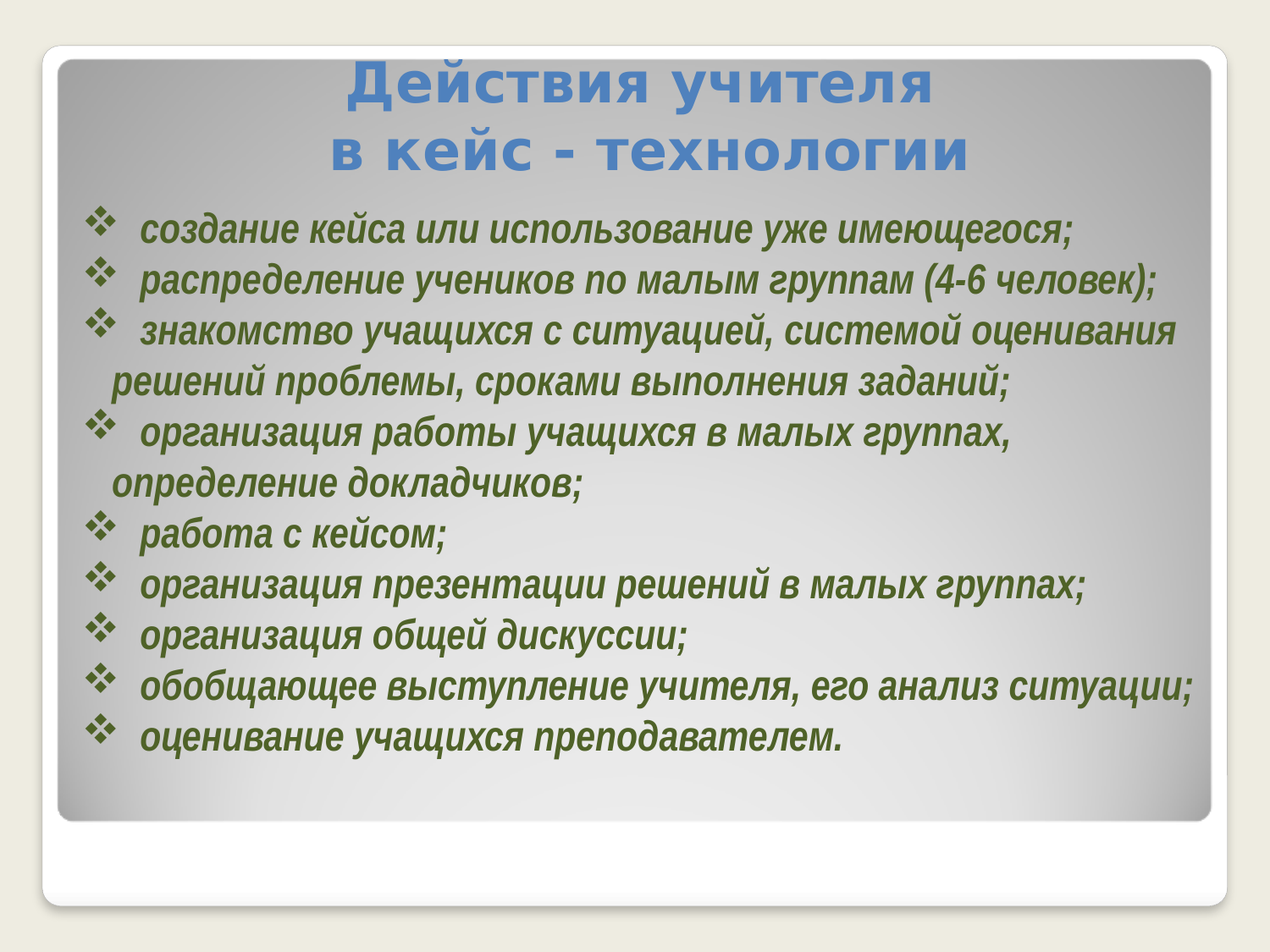

# Действия учителя в кейс - технологии
  создание кейса или использование уже имеющегося;
  распределение учеников по малым группам (4-6 человек);
  знакомство учащихся с ситуацией, системой оценивания решений проблемы, сроками выполнения заданий;
  организация работы учащихся в малых группах, определение докладчиков;
  работа с кейсом;
  организация презентации решений в малых группах;
  организация общей дискуссии;
  обобщающее выступление учителя, его анализ ситуации;
  оценивание учащихся преподавателем.